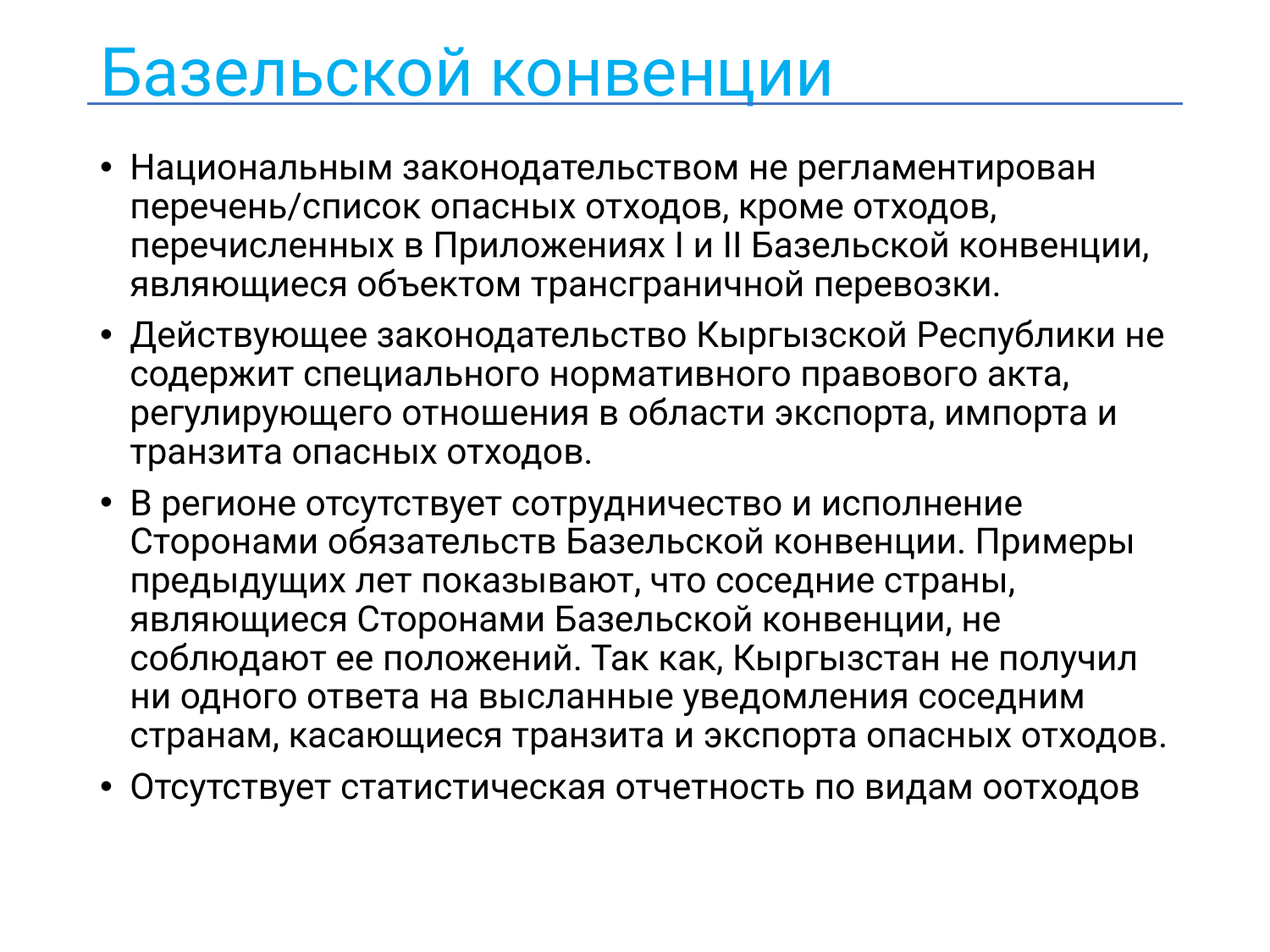

# Базельской конвенции
Национальным законодательством не регламентирован перечень/список опасных отходов, кроме отходов, перечисленных в Приложениях I и II Базельской конвенции, являющиеся объектом трансграничной перевозки.
Действующее законодательство Кыргызской Республики не содержит специального нормативного правового акта, регулирующего отношения в области экспорта, импорта и транзита опасных отходов.
В регионе отсутствует сотрудничество и исполнение Сторонами обязательств Базельской конвенции. Примеры предыдущих лет показывают, что соседние страны, являющиеся Сторонами Базельской конвенции, не соблюдают ее положений. Так как, Кыргызстан не получил ни одного ответа на высланные уведомления соседним странам, касающиеся транзита и экспорта опасных отходов.
Отсутствует статистическая отчетность по видам оотходов